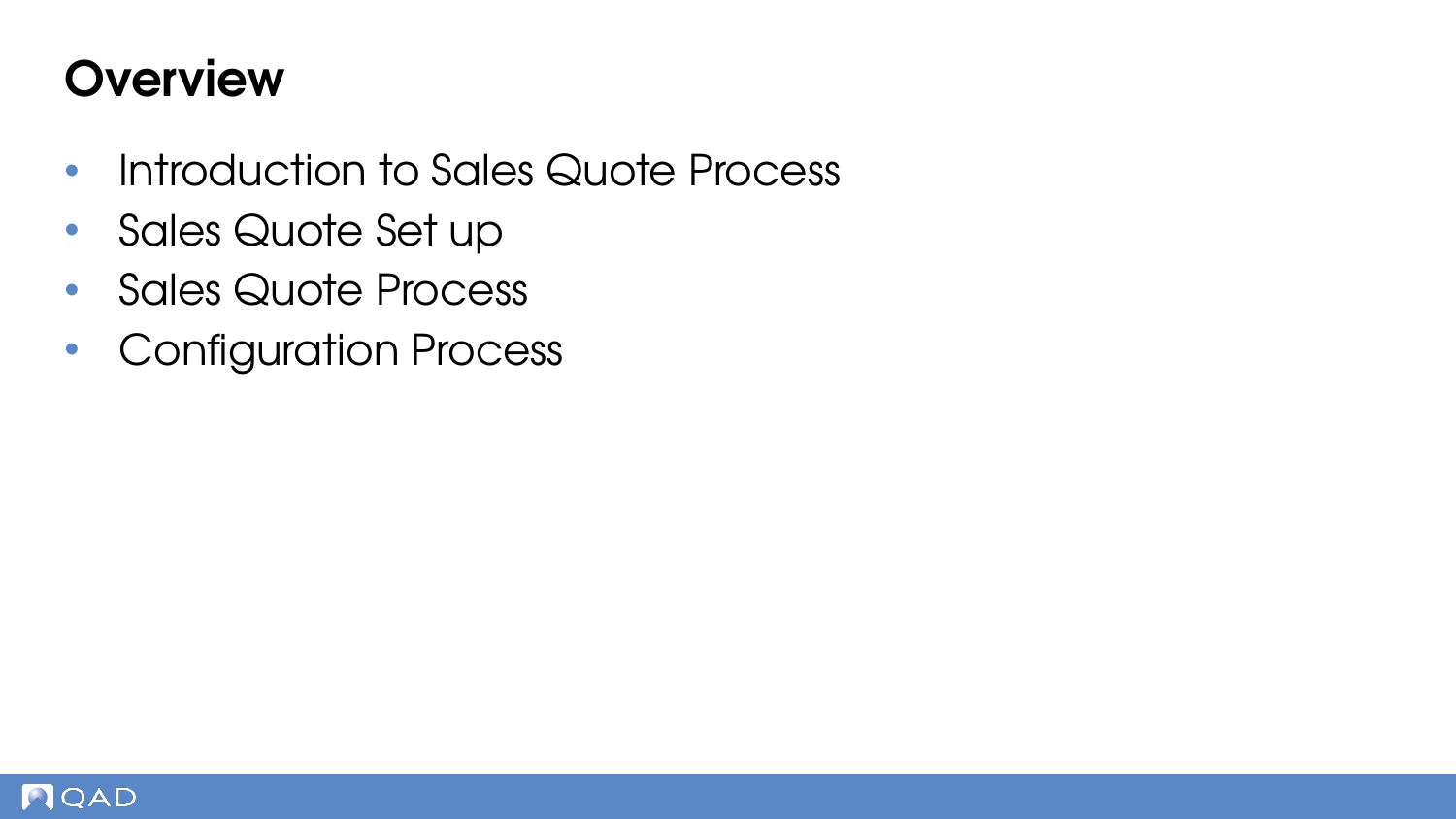

# Overview
Introduction to Sales Quote Process
Sales Quote Set up
Sales Quote Process
Configuration Process

7